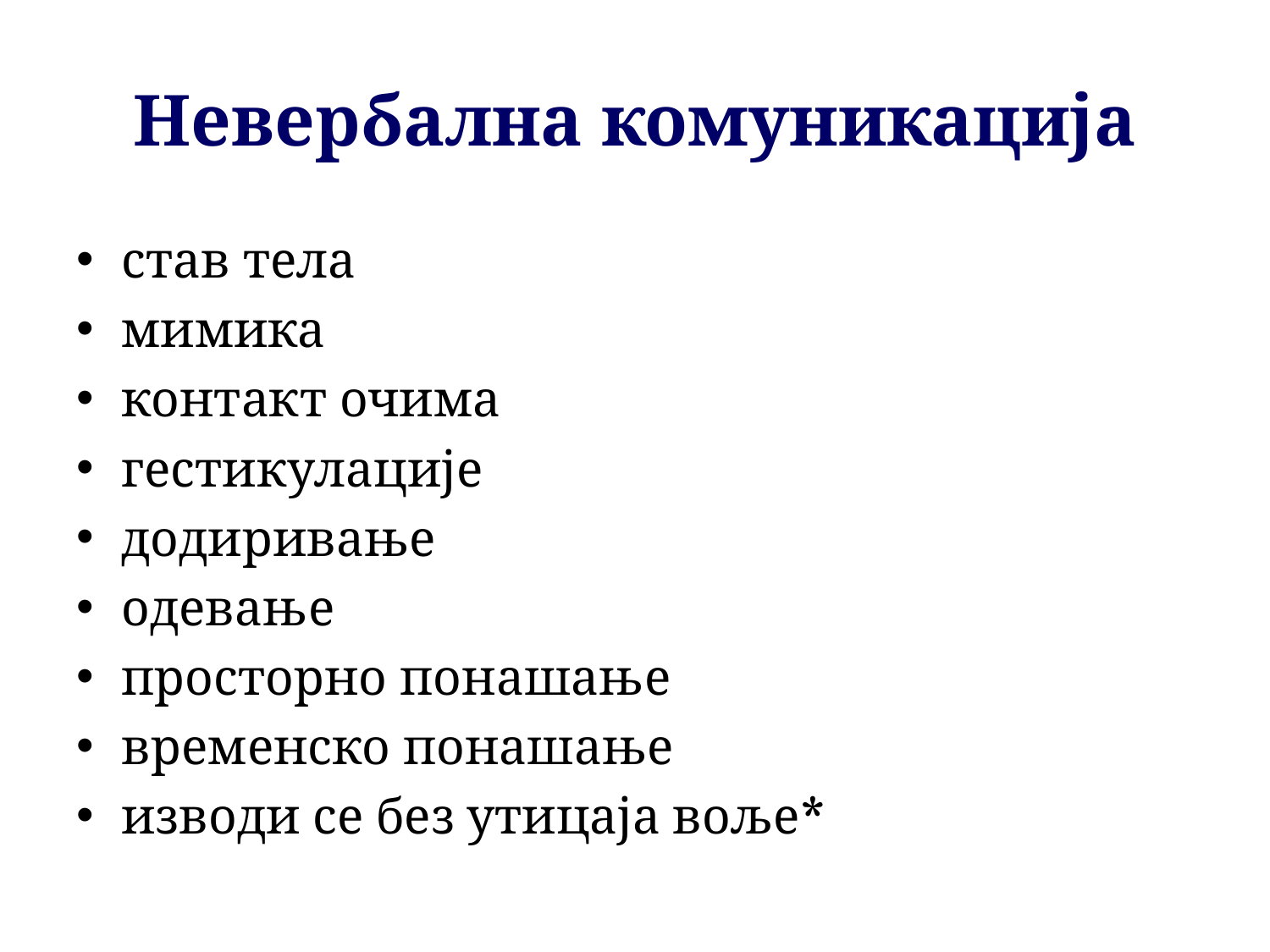

# Невербална комуникација
став тела
мимика
контакт очима
гестикулације
додиривање
одевање
просторно понашање
временско понашање
изводи се без утицаја воље*